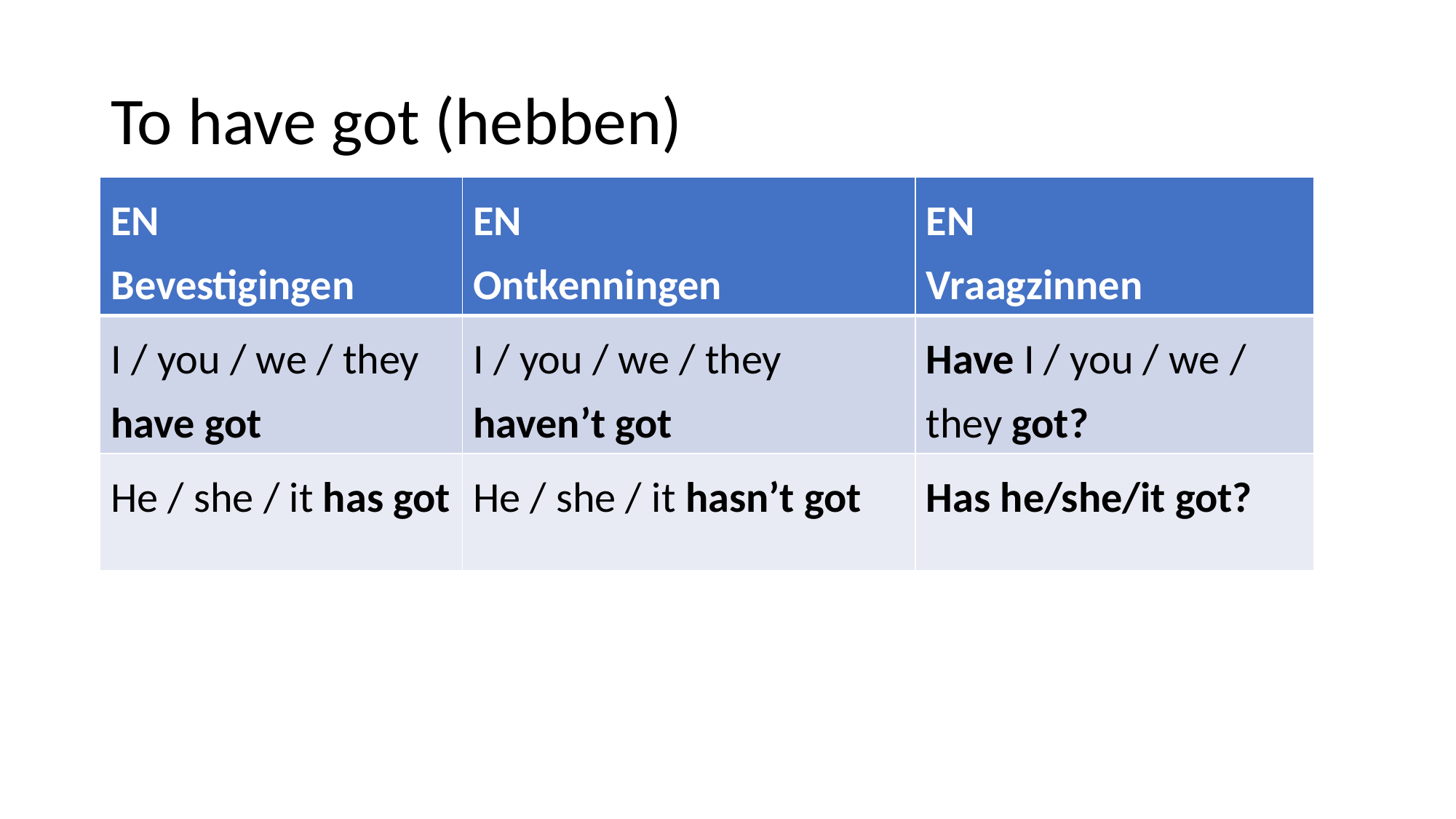

# To have got (hebben)
| EN Bevestigingen | EN Ontkenningen | EN Vraagzinnen |
| --- | --- | --- |
| I / you / we / they have got | I / you / we / they haven’t got | Have I / you / we / they got? |
| He / she / it has got | He / she / it hasn’t got | Has he/she/it got? |